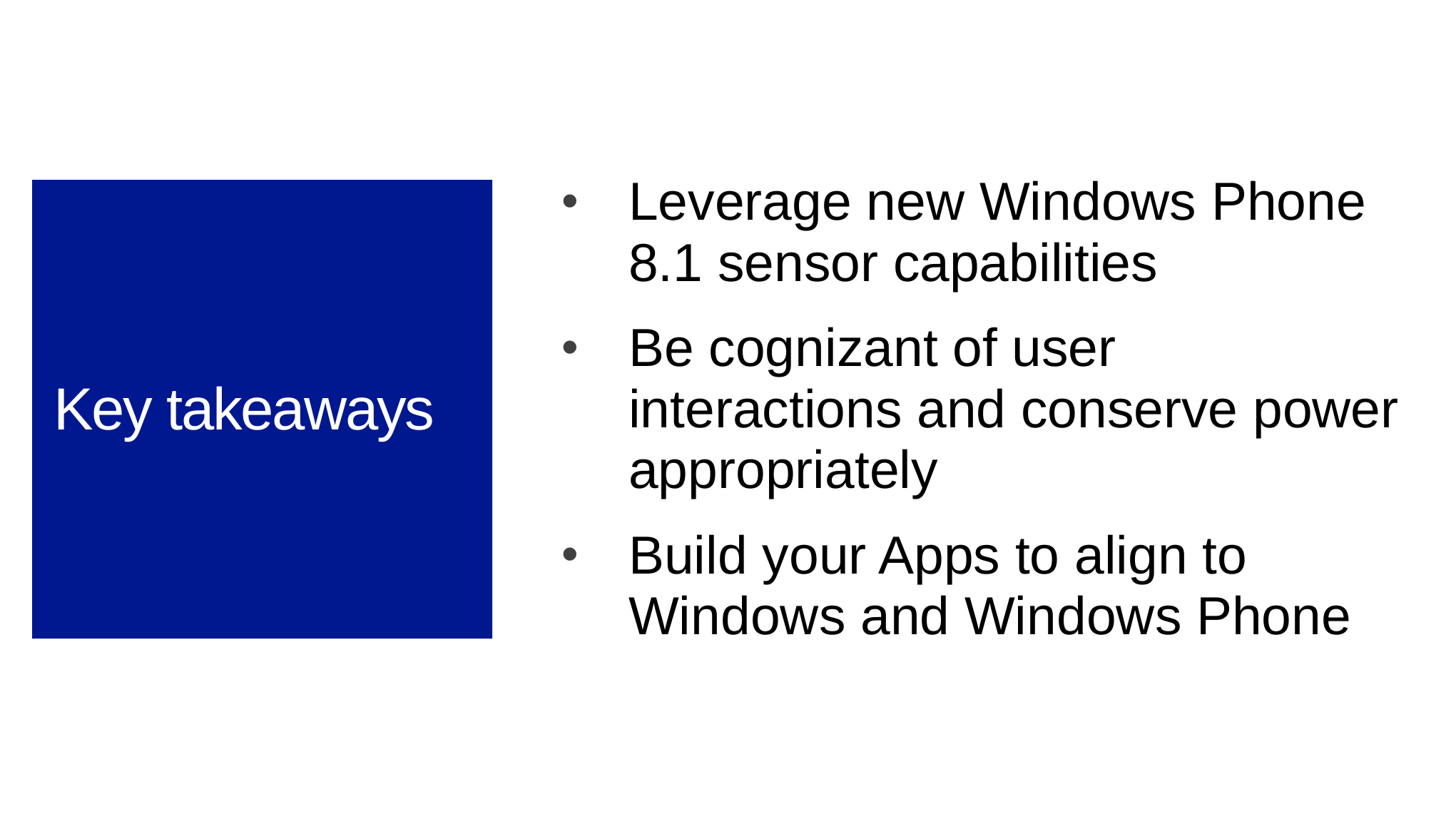

# Key takeaways
Leverage new Windows Phone 8.1 sensor capabilities
Be cognizant of user interactions and conserve power appropriately
Build your Apps to align to Windows and Windows Phone